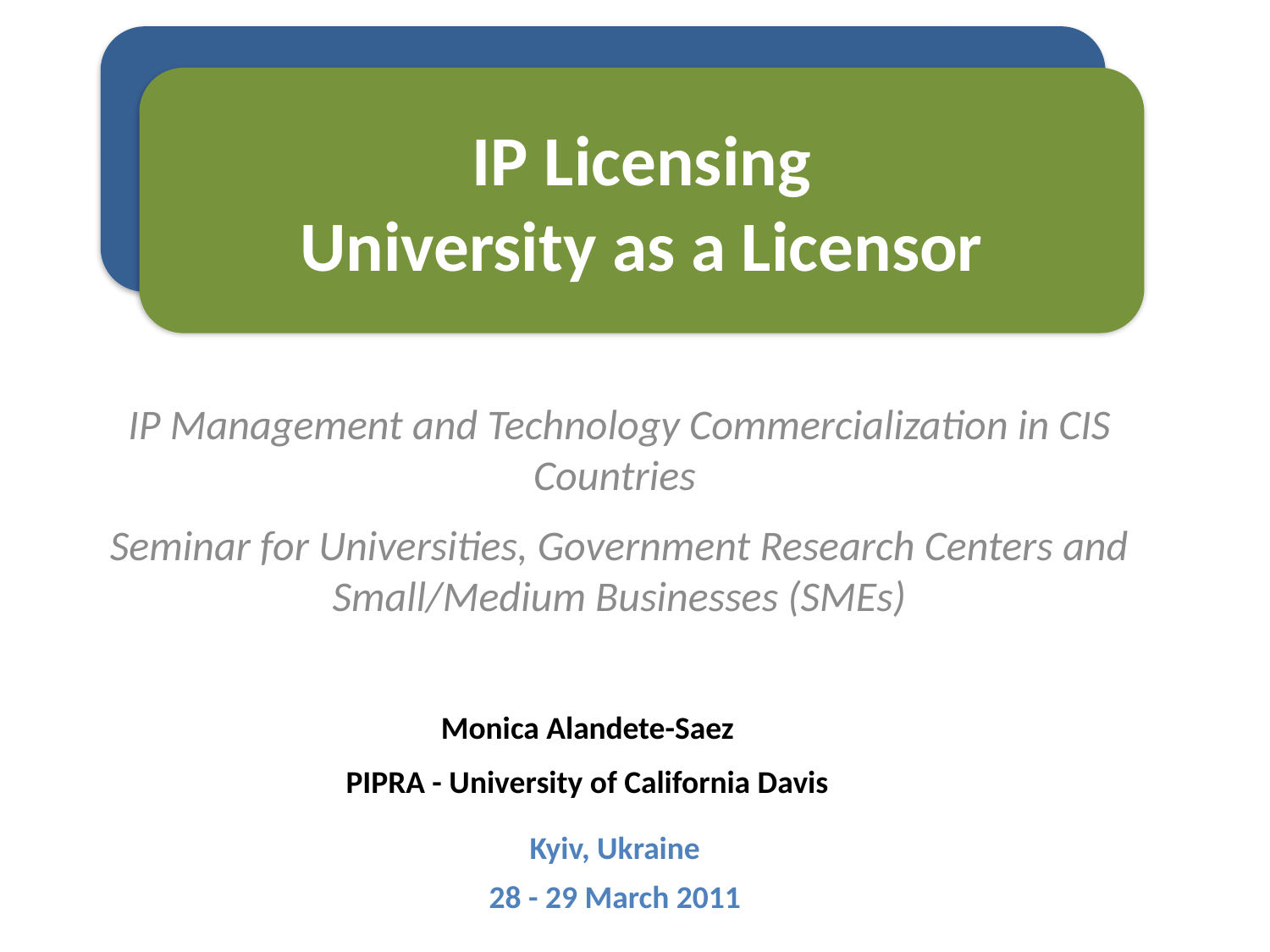

IP Licensing
University as a Licensor
IP Management and Technology Commercialization in CIS Countries
Seminar for Universities, Government Research Centers and Small/Medium Businesses (SMEs)

Monica Alandete-Saez
PIPRA - University of California Davis

Kyiv, Ukraine
28 - 29 March 2011